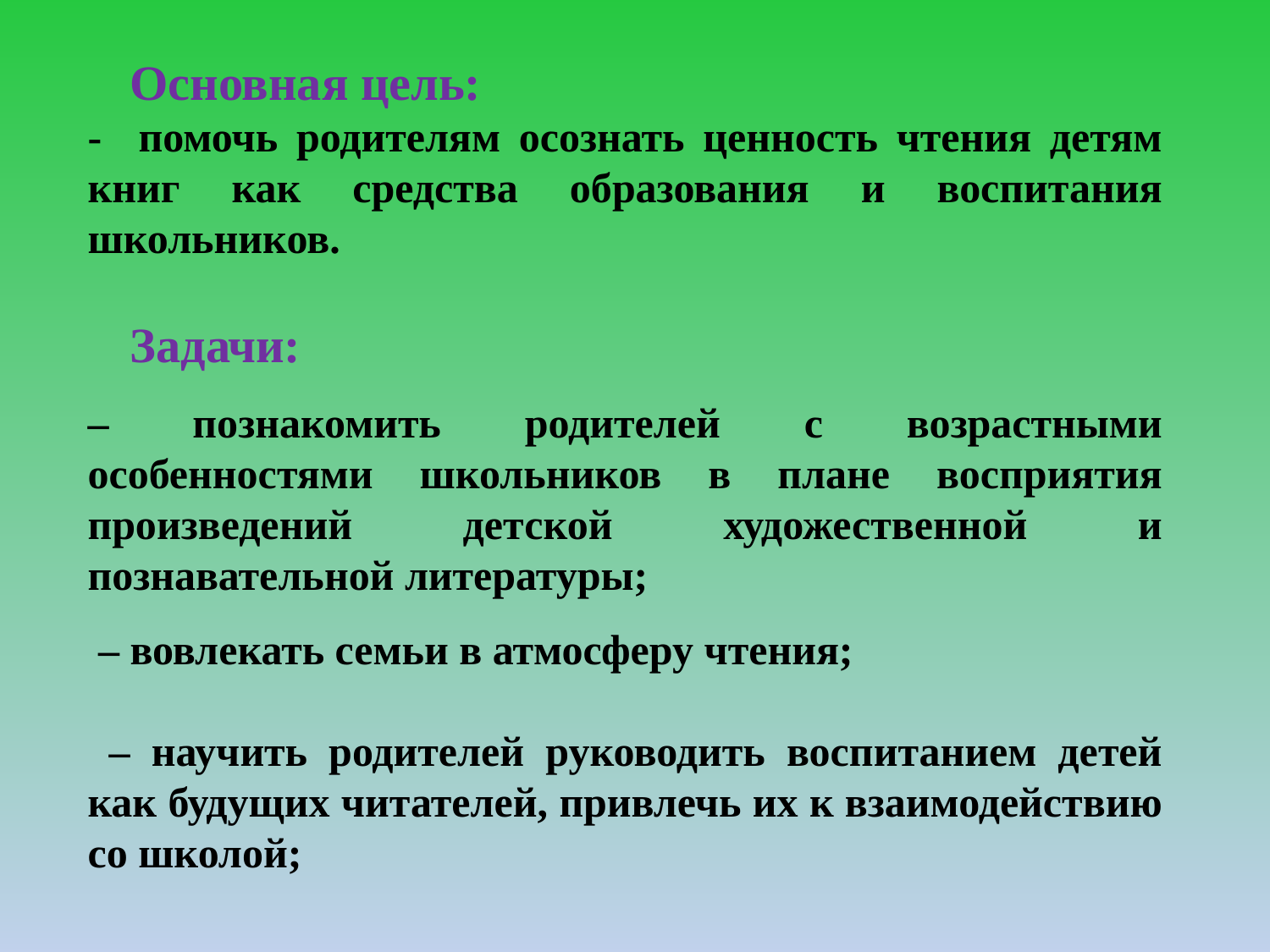

Основная цель:
-  помочь родителям осознать ценность чтения детям книг как средства образования и воспитания школьников.

    Задачи:

‒ познакомить родителей с возрастными особенностями школьников в плане восприятия произведений детской художественной и познавательной литературы;

 ‒ вовлекать семьи в атмосферу чтения;

 ‒ научить родителей руководить воспитанием детей как будущих читателей, привлечь их к взаимодействию со школой;